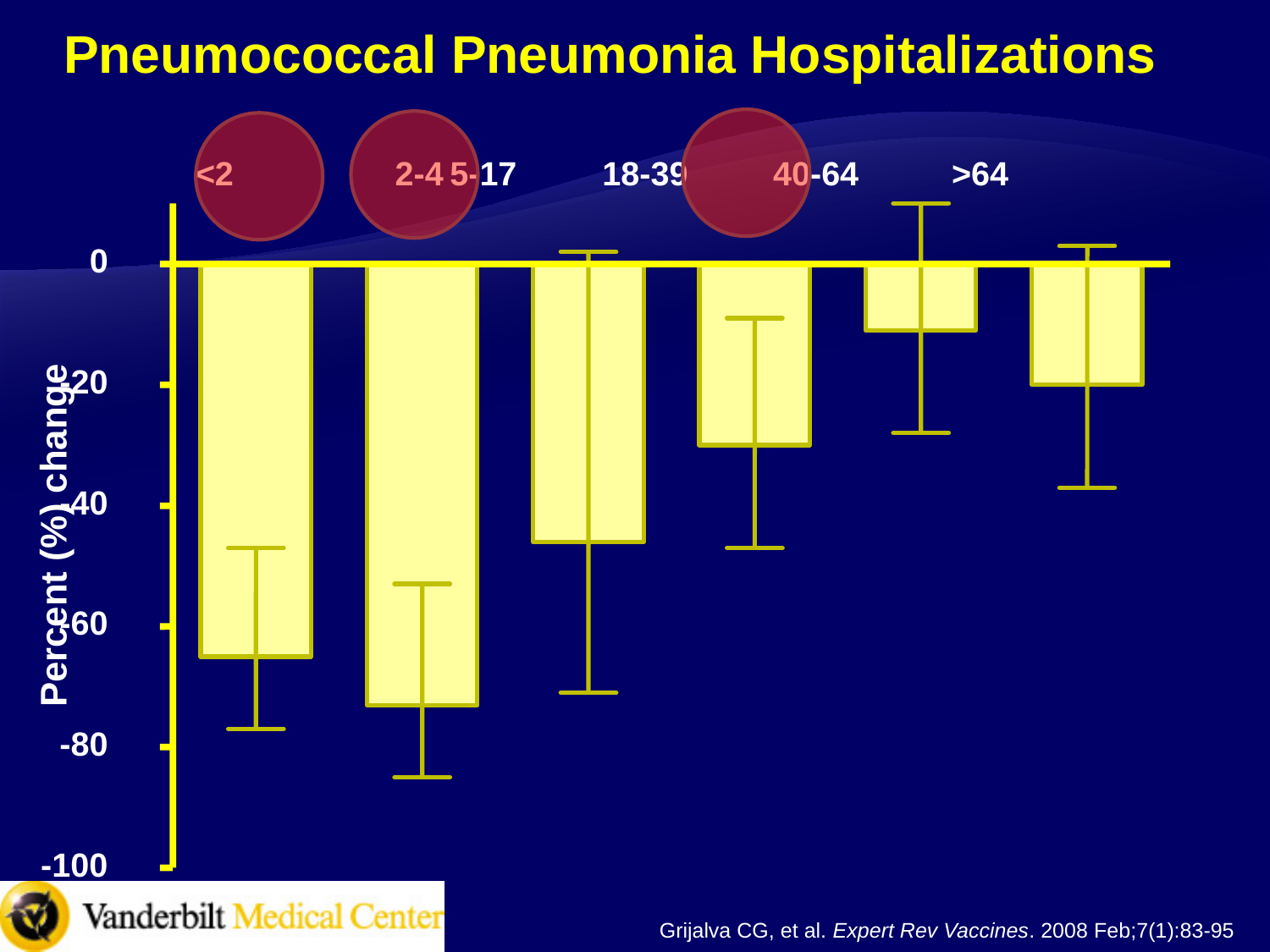

# Pneumococcal Pneumonia Hospitalizations

<2
2-4
5-17
18-39
40-64
>64
0
-20
-40
Percent (%) change
-60
-80
-100
Grijalva CG, et al. Expert Rev Vaccines. 2008 Feb;7(1):83-95